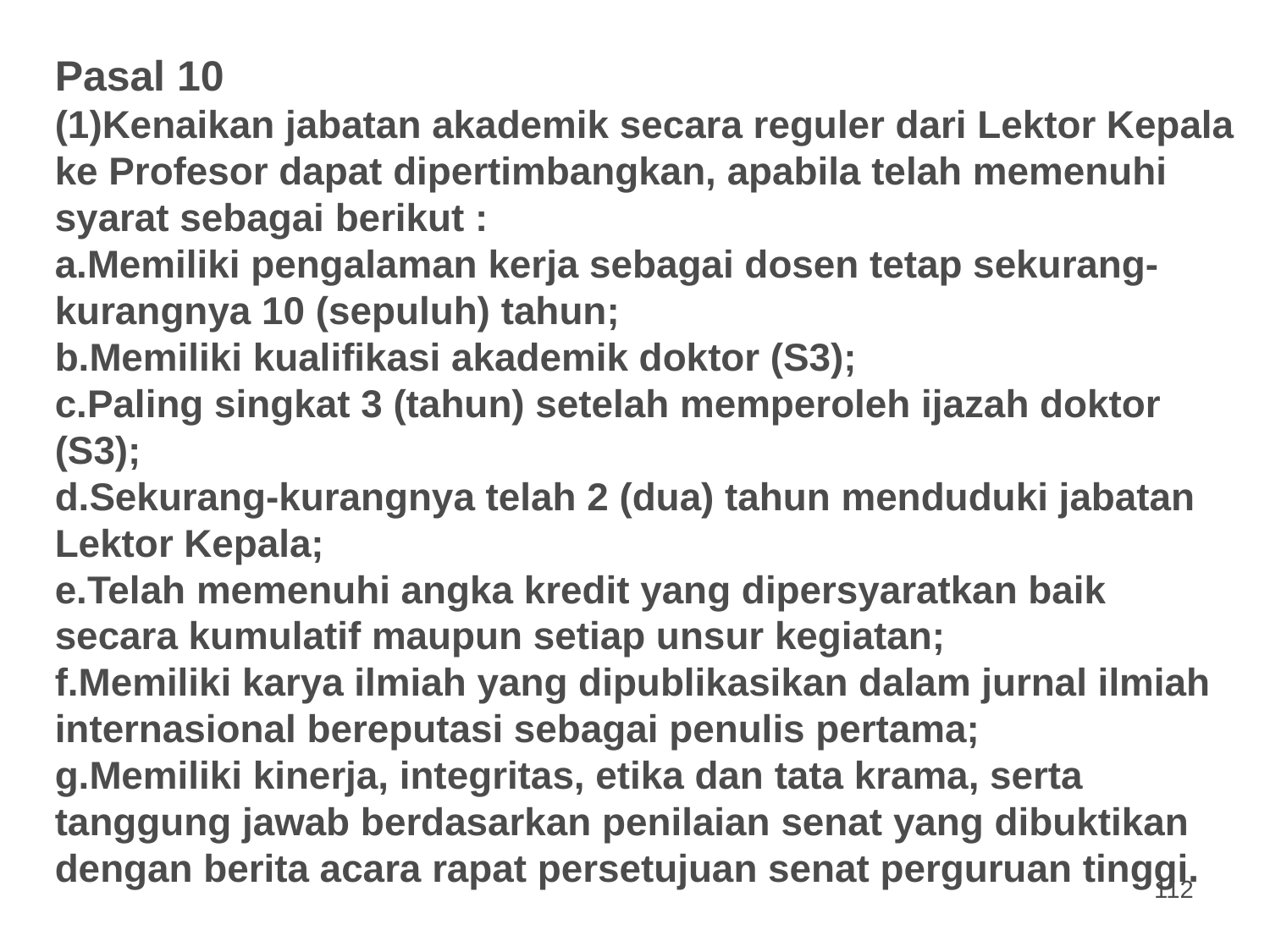

Pasal 10
(1)Kenaikan jabatan akademik secara reguler dari Lektor Kepala ke Profesor dapat dipertimbangkan, apabila telah memenuhi syarat sebagai berikut :
a.Memiliki pengalaman kerja sebagai dosen tetap sekurang-kurangnya 10 (sepuluh) tahun;
b.Memiliki kualifikasi akademik doktor (S3);
c.Paling singkat 3 (tahun) setelah memperoleh ijazah doktor (S3);
d.Sekurang-kurangnya telah 2 (dua) tahun menduduki jabatan Lektor Kepala;
e.Telah memenuhi angka kredit yang dipersyaratkan baik secara kumulatif maupun setiap unsur kegiatan;
f.Memiliki karya ilmiah yang dipublikasikan dalam jurnal ilmiah internasional bereputasi sebagai penulis pertama;
g.Memiliki kinerja, integritas, etika dan tata krama, serta tanggung jawab berdasarkan penilaian senat yang dibuktikan dengan berita acara rapat persetujuan senat perguruan tinggi.
112